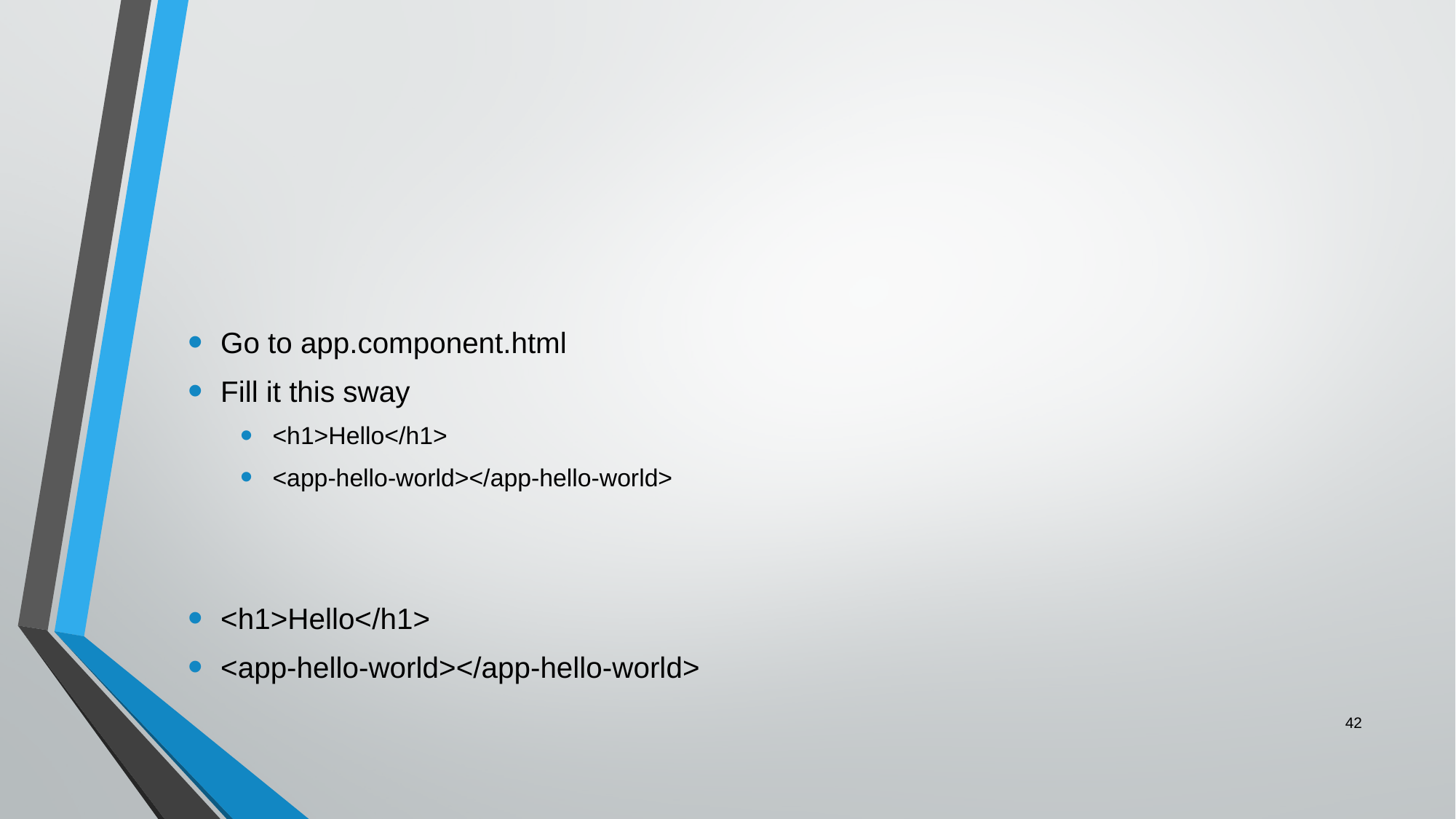

#
Go to app.component.html
Fill it this sway
<h1>Hello</h1>
<app-hello-world></app-hello-world>

<h1>Hello</h1>
<app-hello-world></app-hello-world>

42